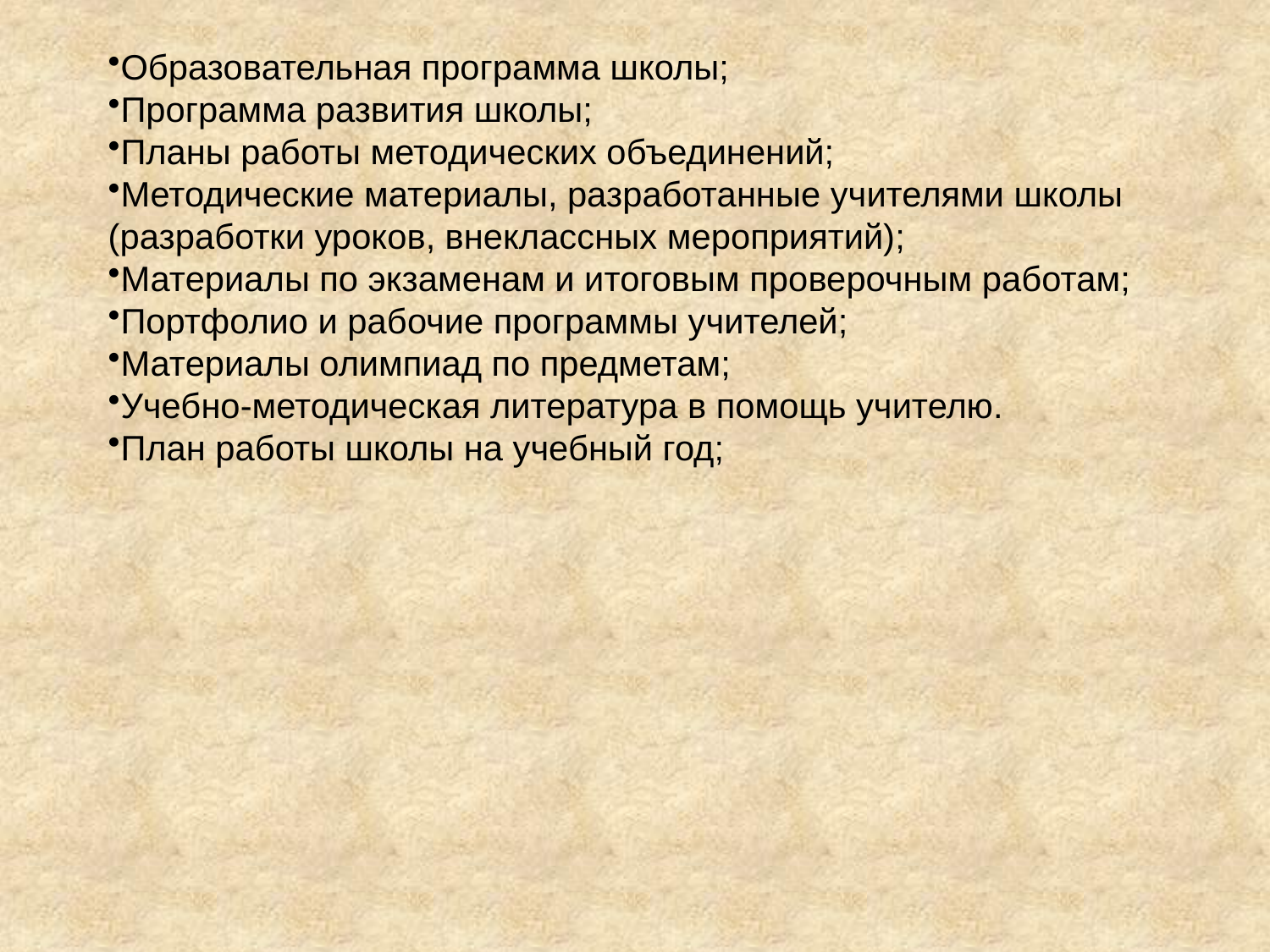

Образовательная программа школы;
Программа развития школы;
Планы работы методических объединений;
Методические материалы, разработанные учителями школы
(разработки уроков, внеклассных мероприятий);
Материалы по экзаменам и итоговым проверочным работам;
Портфолио и рабочие программы учителей;
Материалы олимпиад по предметам;
Учебно-методическая литература в помощь учителю.
План работы школы на учебный год;